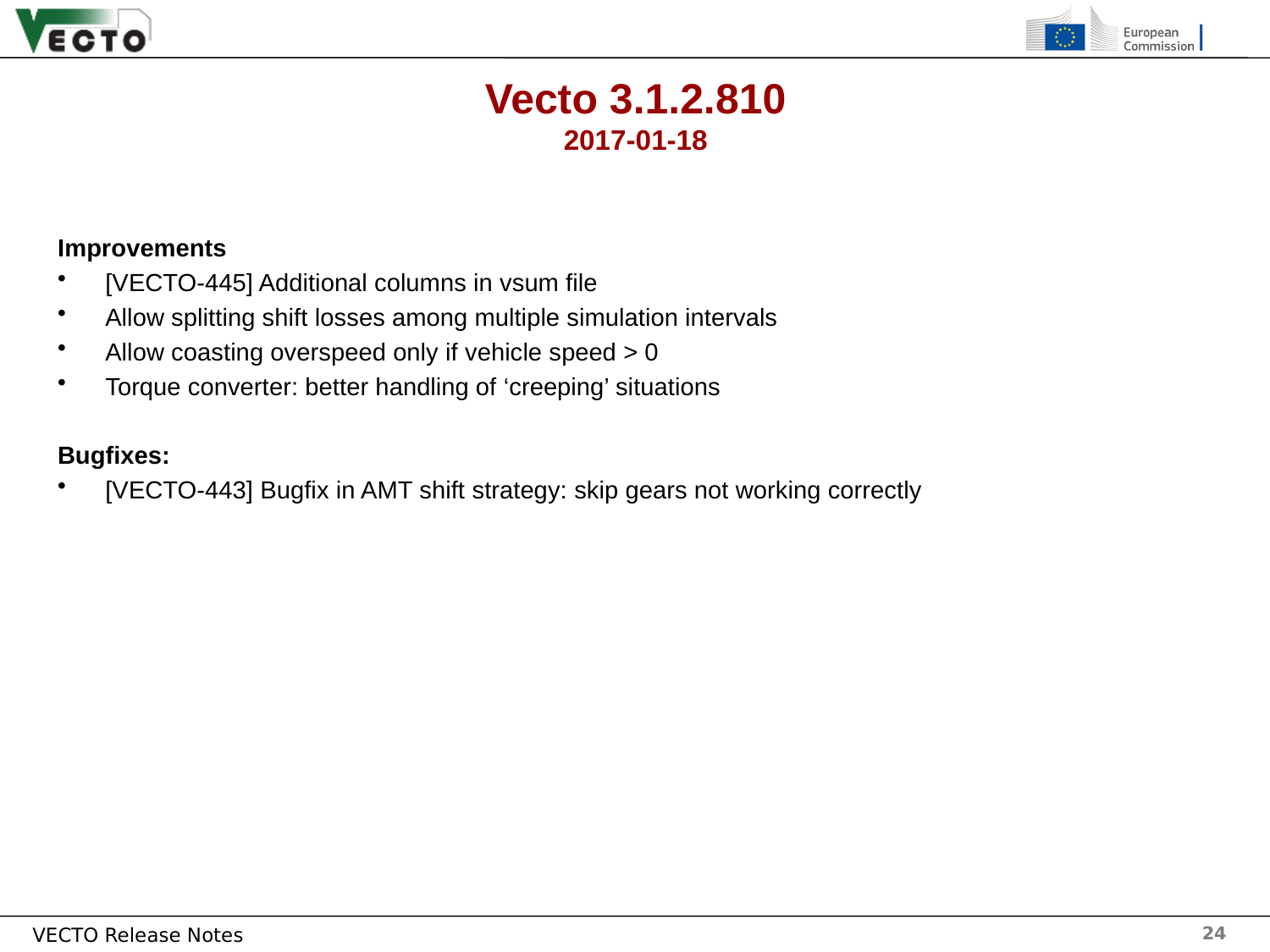

# Vecto 3.1.2.810 2017-01-18
Improvements
[VECTO-445] Additional columns in vsum file
Allow splitting shift losses among multiple simulation intervals
Allow coasting overspeed only if vehicle speed > 0
Torque converter: better handling of ‘creeping’ situations

Bugfixes:
[VECTO-443] Bugfix in AMT shift strategy: skip gears not working correctly